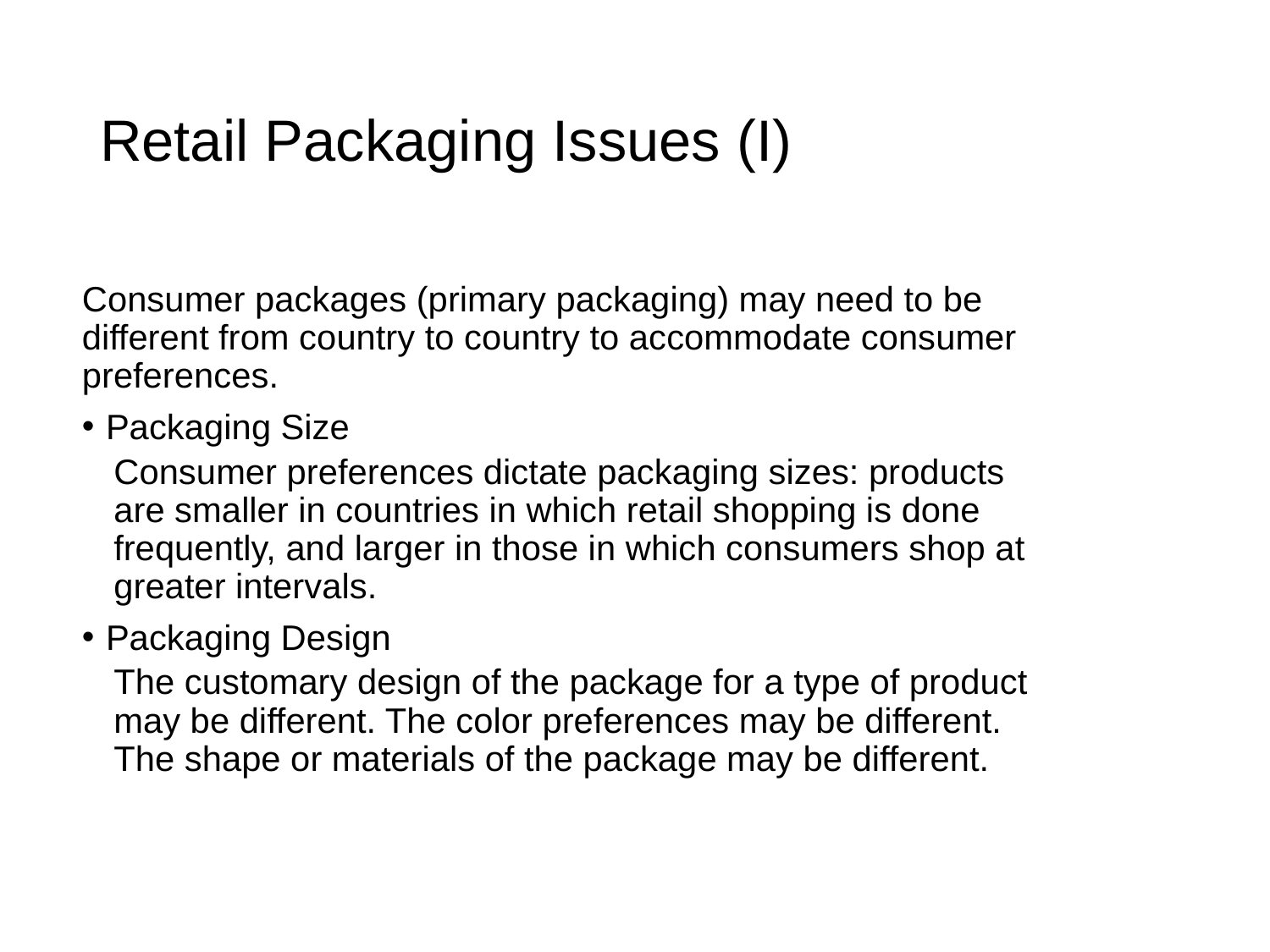

# Retail Packaging Issues (I)
Consumer packages (primary packaging) may need to be different from country to country to accommodate consumer preferences.
Packaging Size
Consumer preferences dictate packaging sizes: products are smaller in countries in which retail shopping is done frequently, and larger in those in which consumers shop at greater intervals.
Packaging Design
The customary design of the package for a type of product may be different. The color preferences may be different. The shape or materials of the package may be different.